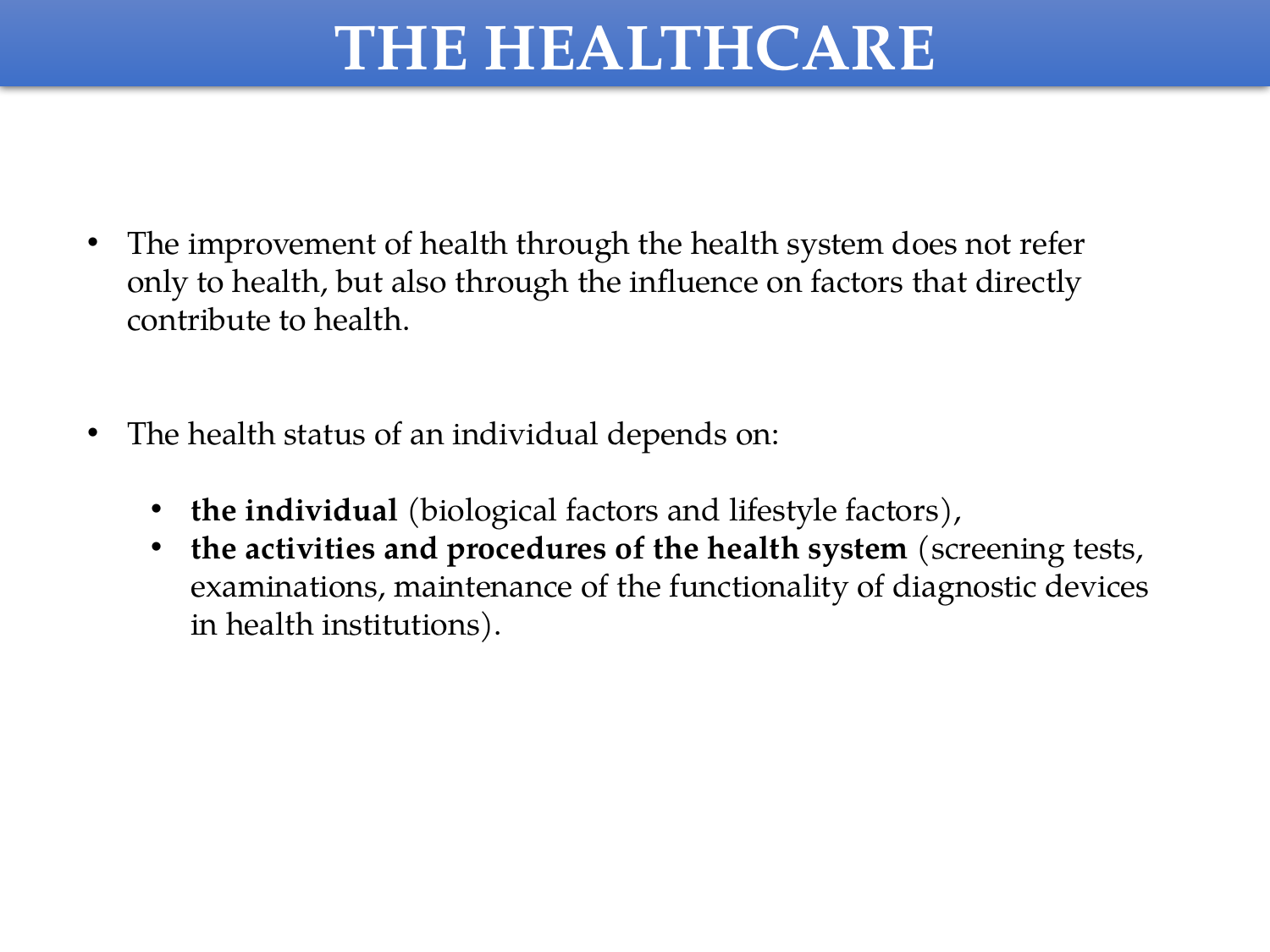

THE HEALTHCARE
The improvement of health through the health system does not refer only to health, but also through the influence on factors that directly contribute to health.

The health status of an individual depends on:

the individual (biological factors and lifestyle factors),
the activities and procedures of the health system (screening tests, examinations, maintenance of the functionality of diagnostic devices in health institutions).